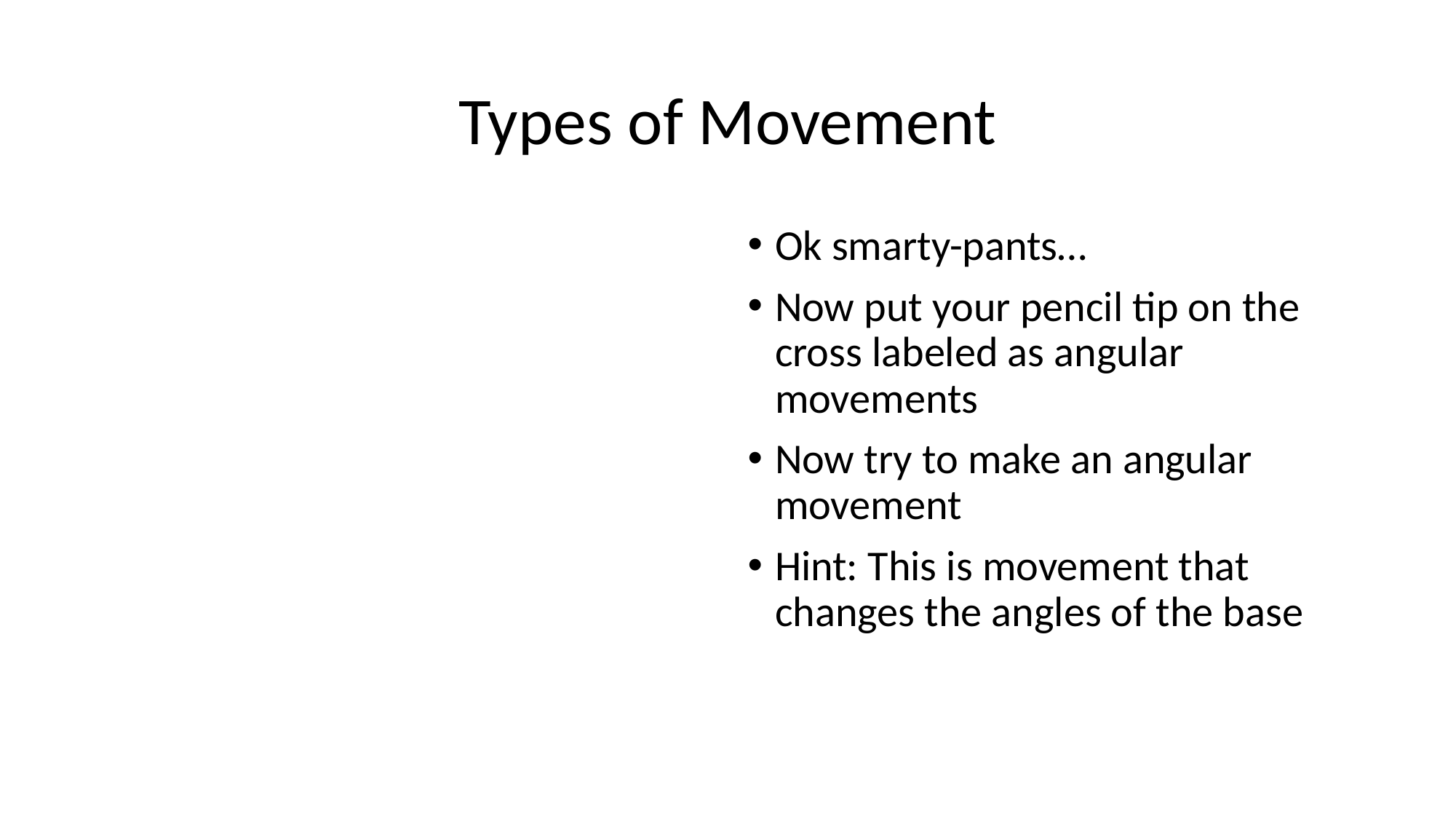

# Types of Movement
Ok smarty-pants…
Now put your pencil tip on the cross labeled as angular movements
Now try to make an angular movement
Hint: This is movement that changes the angles of the base